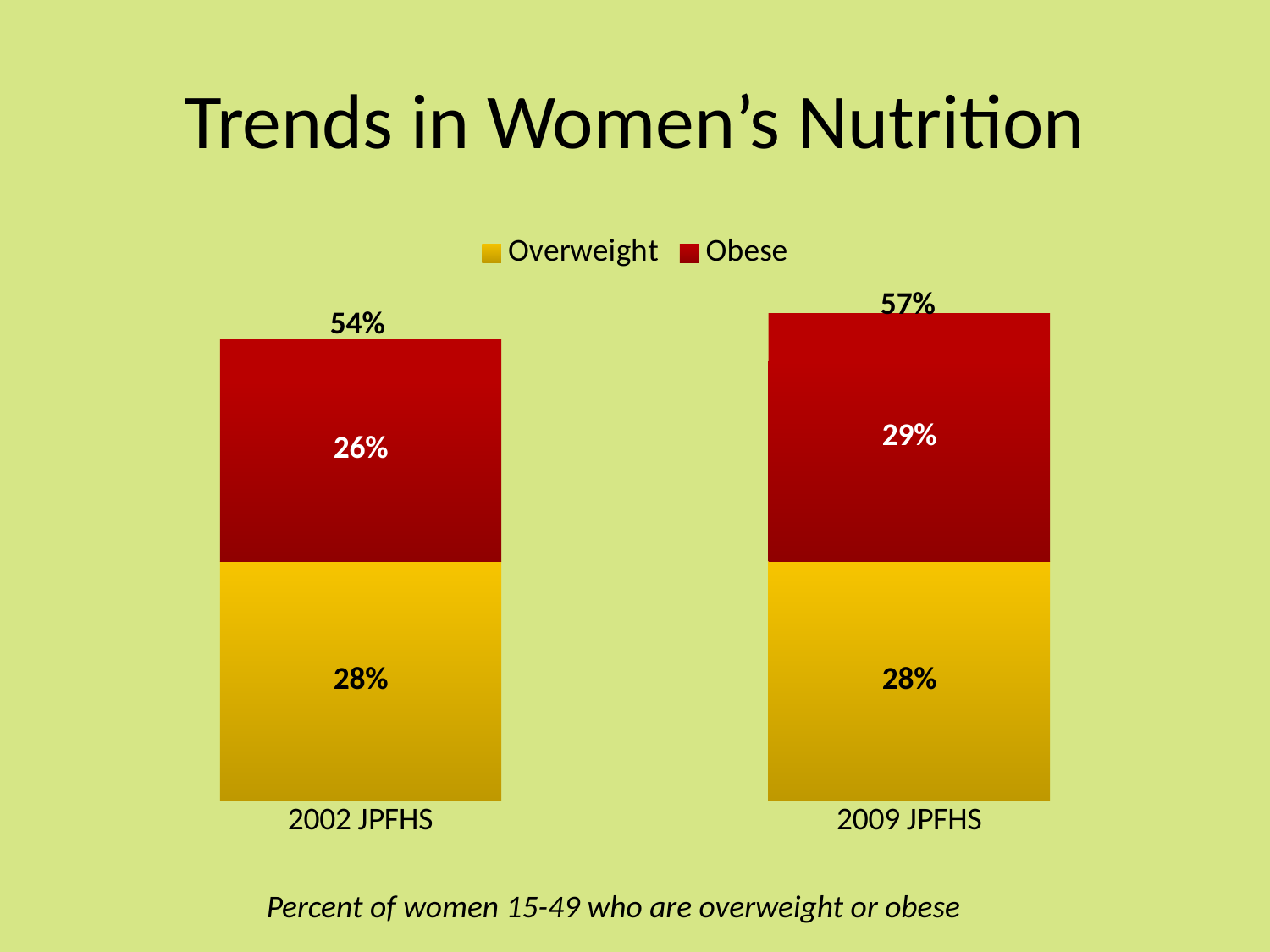

# Trends in Women’s Nutrition

### Chart

| Category | Overweight | Obese |
|---|---|---|
| 2002 JPFHS | 0.2800000000000001 | 0.26 |
| 2009 JPFHS | 0.2800000000000001 | 0.2900000000000003 |
57%
54%
Percent of women 15-49 who are overweight or obese